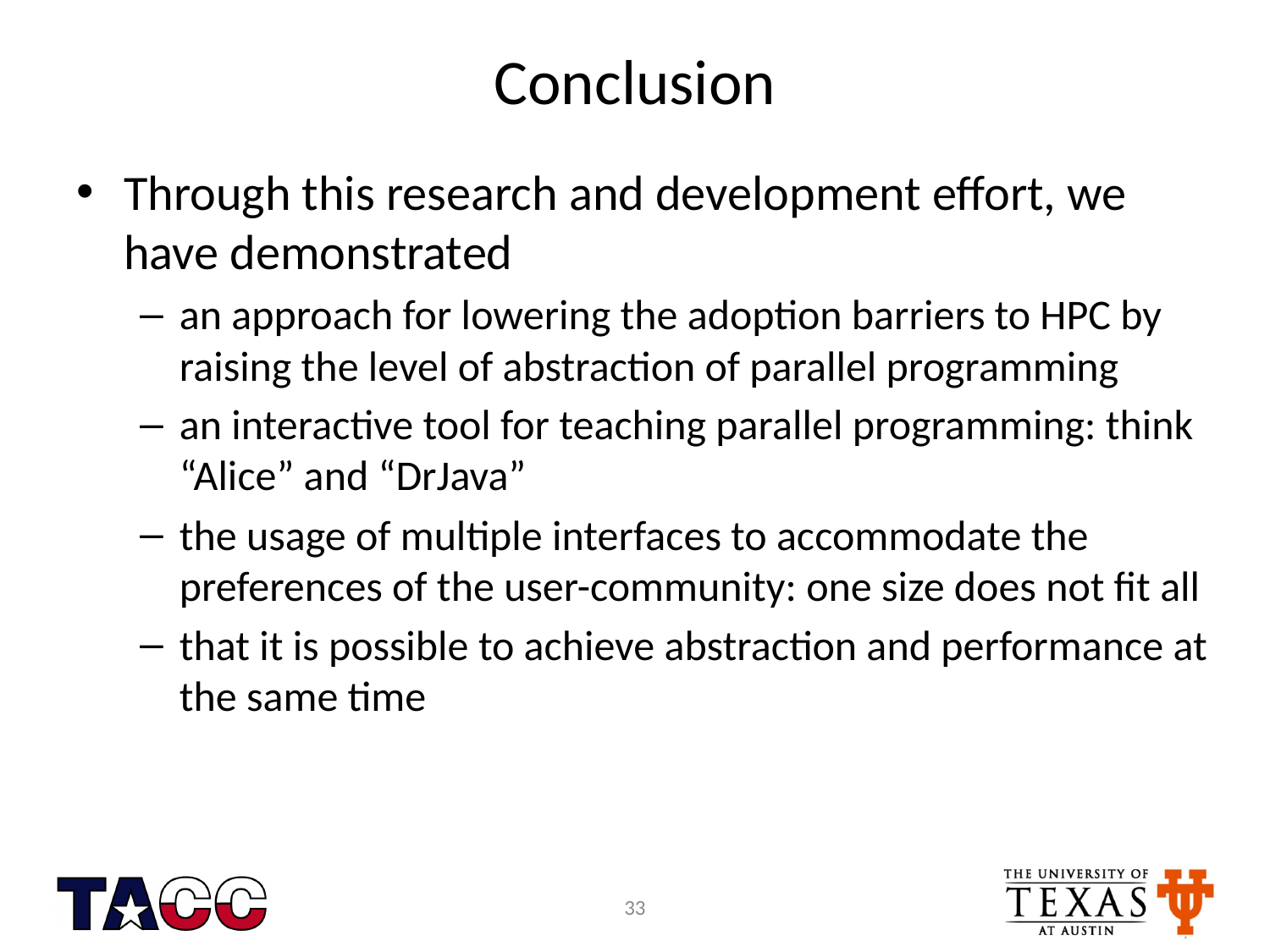

# Conclusion
Through this research and development effort, we have demonstrated
an approach for lowering the adoption barriers to HPC by raising the level of abstraction of parallel programming
an interactive tool for teaching parallel programming: think “Alice” and “DrJava”
the usage of multiple interfaces to accommodate the preferences of the user-community: one size does not fit all
that it is possible to achieve abstraction and performance at the same time

33